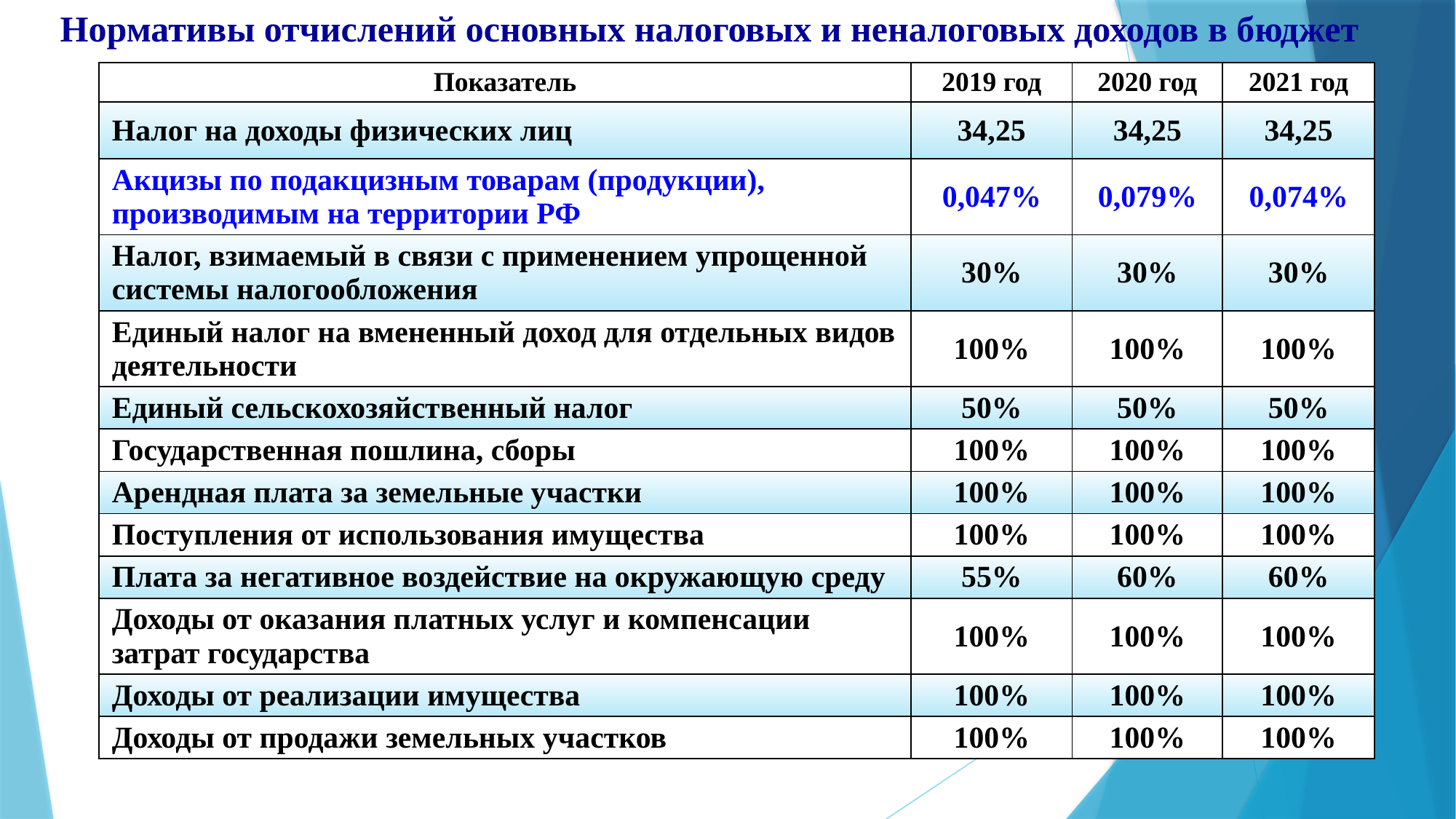

# Нормативы отчислений основных налоговых и неналоговых доходов в бюджет
| Показатель | 2019 год | 2020 год | 2021 год |
| --- | --- | --- | --- |
| Налог на доходы физических лиц | 34,25 | 34,25 | 34,25 |
| Акцизы по подакцизным товарам (продукции), производимым на территории РФ | 0,047% | 0,079% | 0,074% |
| Налог, взимаемый в связи с применением упрощенной системы налогообложения | 30% | 30% | 30% |
| Единый налог на вмененный доход для отдельных видов деятельности | 100% | 100% | 100% |
| Единый сельскохозяйственный налог | 50% | 50% | 50% |
| Государственная пошлина, сборы | 100% | 100% | 100% |
| Арендная плата за земельные участки | 100% | 100% | 100% |
| Поступления от использования имущества | 100% | 100% | 100% |
| Плата за негативное воздействие на окружающую среду | 55% | 60% | 60% |
| Доходы от оказания платных услуг и компенсации затрат государства | 100% | 100% | 100% |
| Доходы от реализации имущества | 100% | 100% | 100% |
| Доходы от продажи земельных участков | 100% | 100% | 100% |